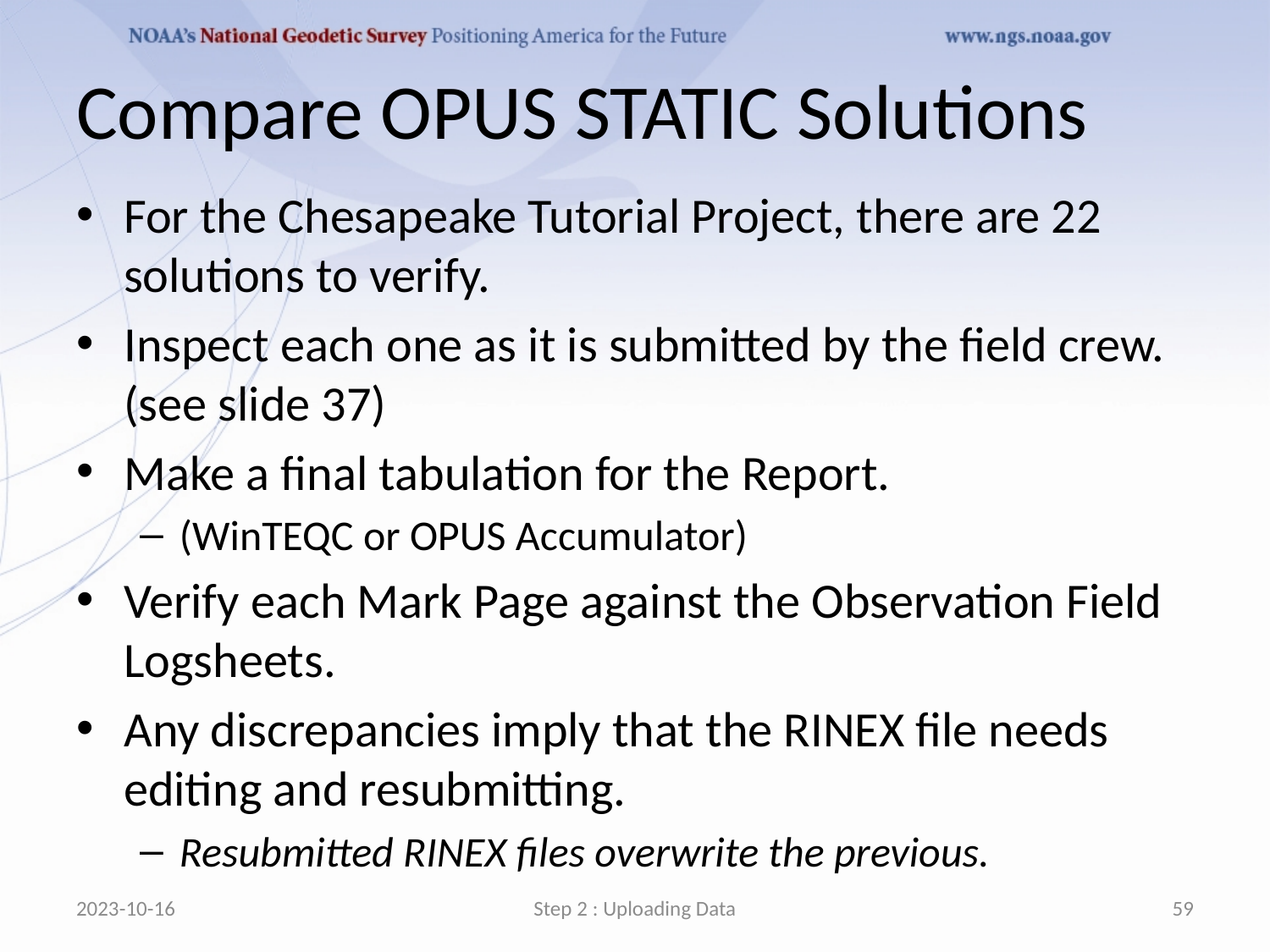

# Compare OPUS STATIC Solutions
For the Chesapeake Tutorial Project, there are 22 solutions to verify.
Inspect each one as it is submitted by the field crew. (see slide 37)
Make a final tabulation for the Report.
(WinTEQC or OPUS Accumulator)
Verify each Mark Page against the Observation Field Logsheets.
Any discrepancies imply that the RINEX file needs editing and resubmitting.
Resubmitted RINEX files overwrite the previous.

2023-10-16
Step 2 : Uploading Data
59